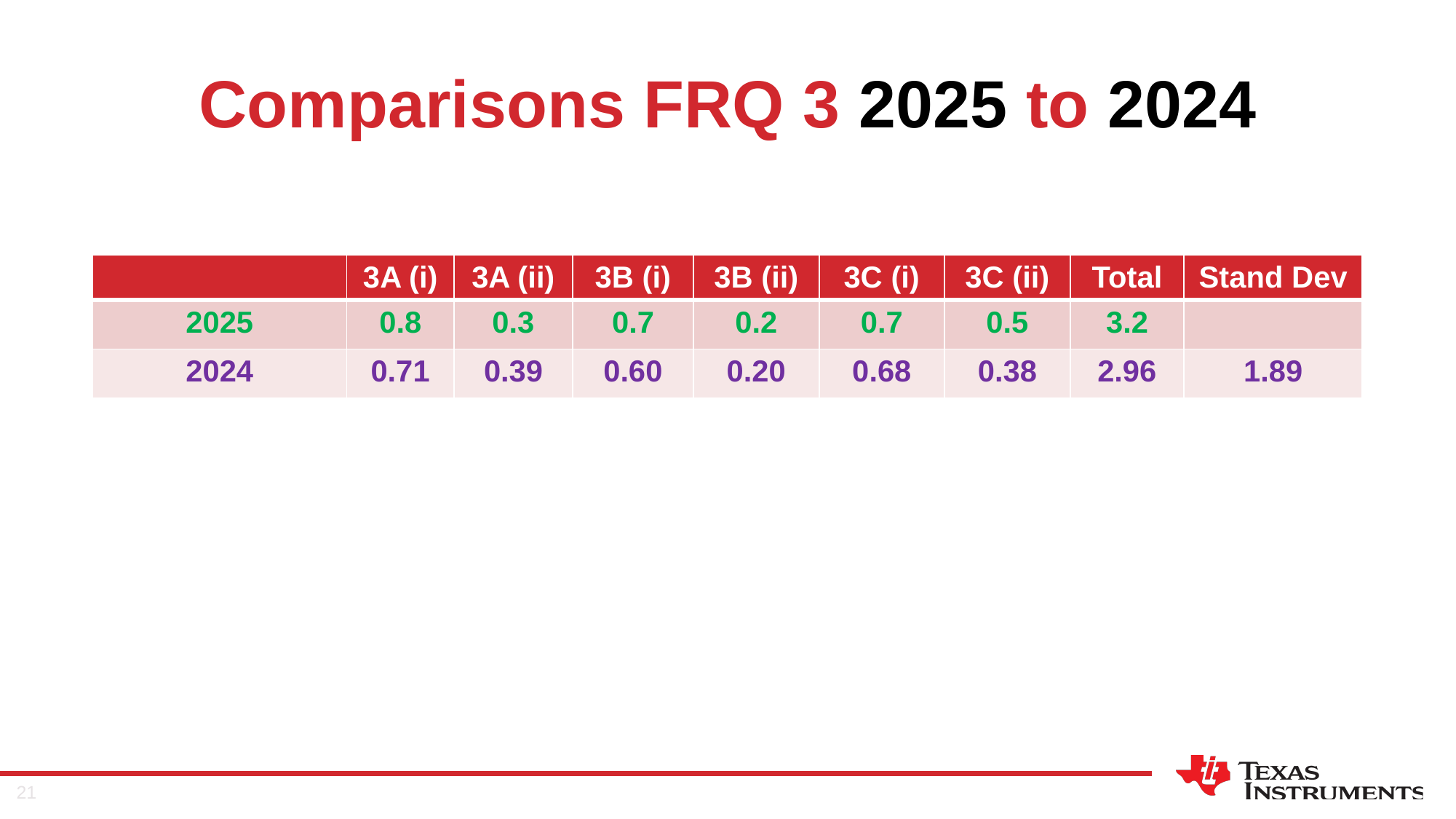

# Comparisons FRQ 3 2025 to 2024
|  | 3A (i) | 3A (ii) | 3B (i) | 3B (ii) | 3C (i) | 3C (ii) | Total | Stand Dev |
| --- | --- | --- | --- | --- | --- | --- | --- | --- |
| 2025 | 0.8 | 0.3 | 0.7 | 0.2 | 0.7 | 0.5 | 3.2 |  |
| 2024 | 0.71 | 0.39 | 0.60 | 0.20 | 0.68 | 0.38 | 2.96 | 1.89 |